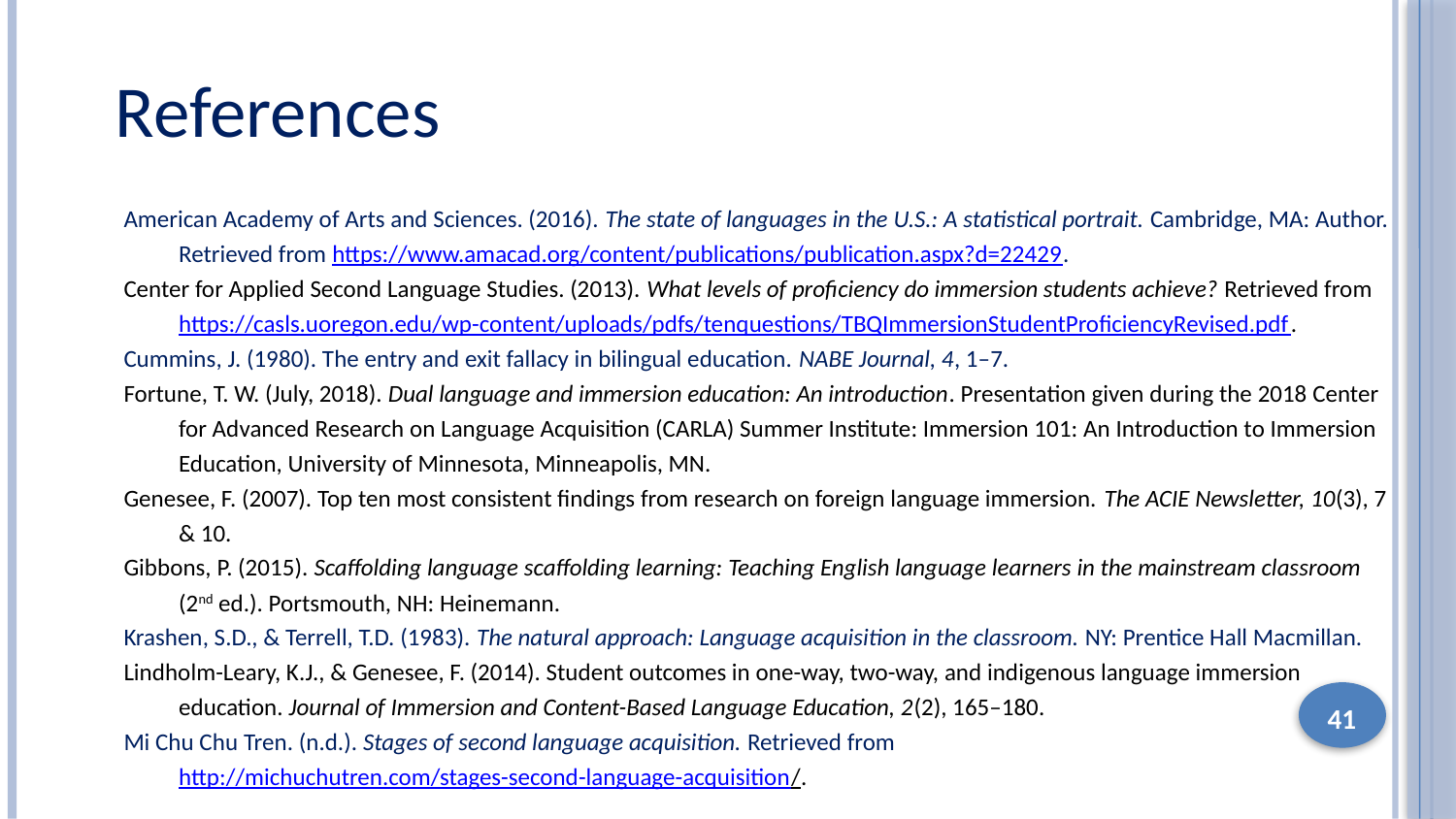

References
American Academy of Arts and Sciences. (2016). The state of languages in the U.S.: A statistical portrait. Cambridge, MA: Author. Retrieved from https://www.amacad.org/content/publications/publication.aspx?d=22429.
Center for Applied Second Language Studies. (2013). What levels of proficiency do immersion students achieve? Retrieved from https://casls.uoregon.edu/wp-content/uploads/pdfs/tenquestions/TBQImmersionStudentProficiencyRevised.pdf.
Cummins, J. (1980). The entry and exit fallacy in bilingual education. NABE Journal, 4, 1–7.
Fortune, T. W. (July, 2018). Dual language and immersion education: An introduction. Presentation given during the 2018 Center for Advanced Research on Language Acquisition (CARLA) Summer Institute: Immersion 101: An Introduction to Immersion Education, University of Minnesota, Minneapolis, MN.
Genesee, F. (2007). Top ten most consistent findings from research on foreign language immersion. The ACIE Newsletter, 10(3), 7 & 10.
Gibbons, P. (2015). Scaffolding language scaffolding learning: Teaching English language learners in the mainstream classroom (2nd ed.). Portsmouth, NH: Heinemann.
Krashen, S.D., & Terrell, T.D. (1983). The natural approach: Language acquisition in the classroom. NY: Prentice Hall Macmillan.
Lindholm-Leary, K.J., & Genesee, F. (2014). Student outcomes in one-way, two-way, and indigenous language immersion education. Journal of Immersion and Content-Based Language Education, 2(2), 165–180.
Mi Chu Chu Tren. (n.d.). Stages of second language acquisition. Retrieved from http://michuchutren.com/stages-second-language-acquisition/.
41